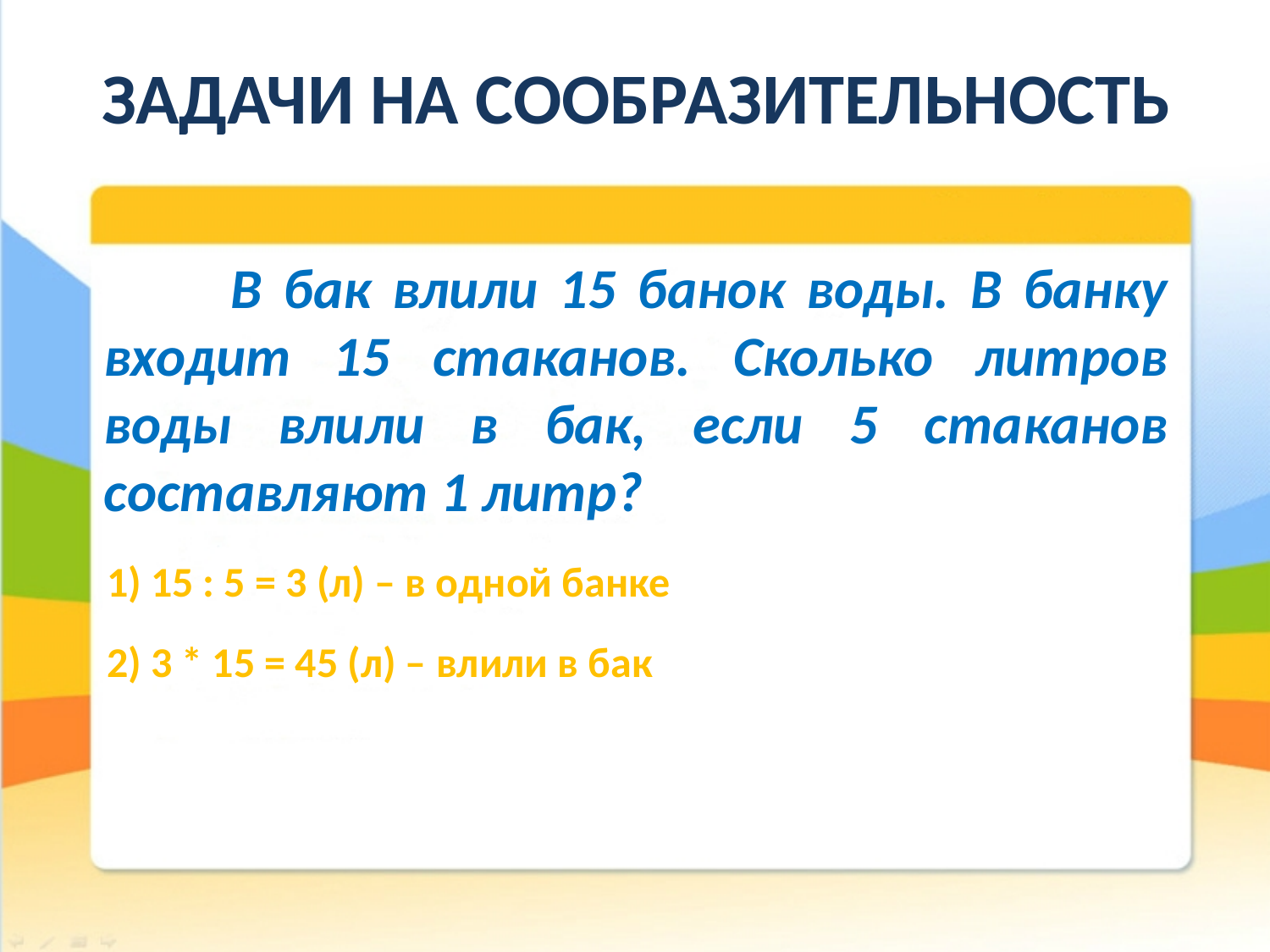

# ЗАДАЧИ НА СООБРАЗИТЕЛЬНОСТЬ
	В бак влили 15 банок воды. В банку входит 15 стаканов. Сколько литров воды влили в бак, если 5 стаканов составляют 1 литр?
1) 15 : 5 = 3 (л) – в одной банке
2) 3 * 15 = 45 (л) – влили в бак